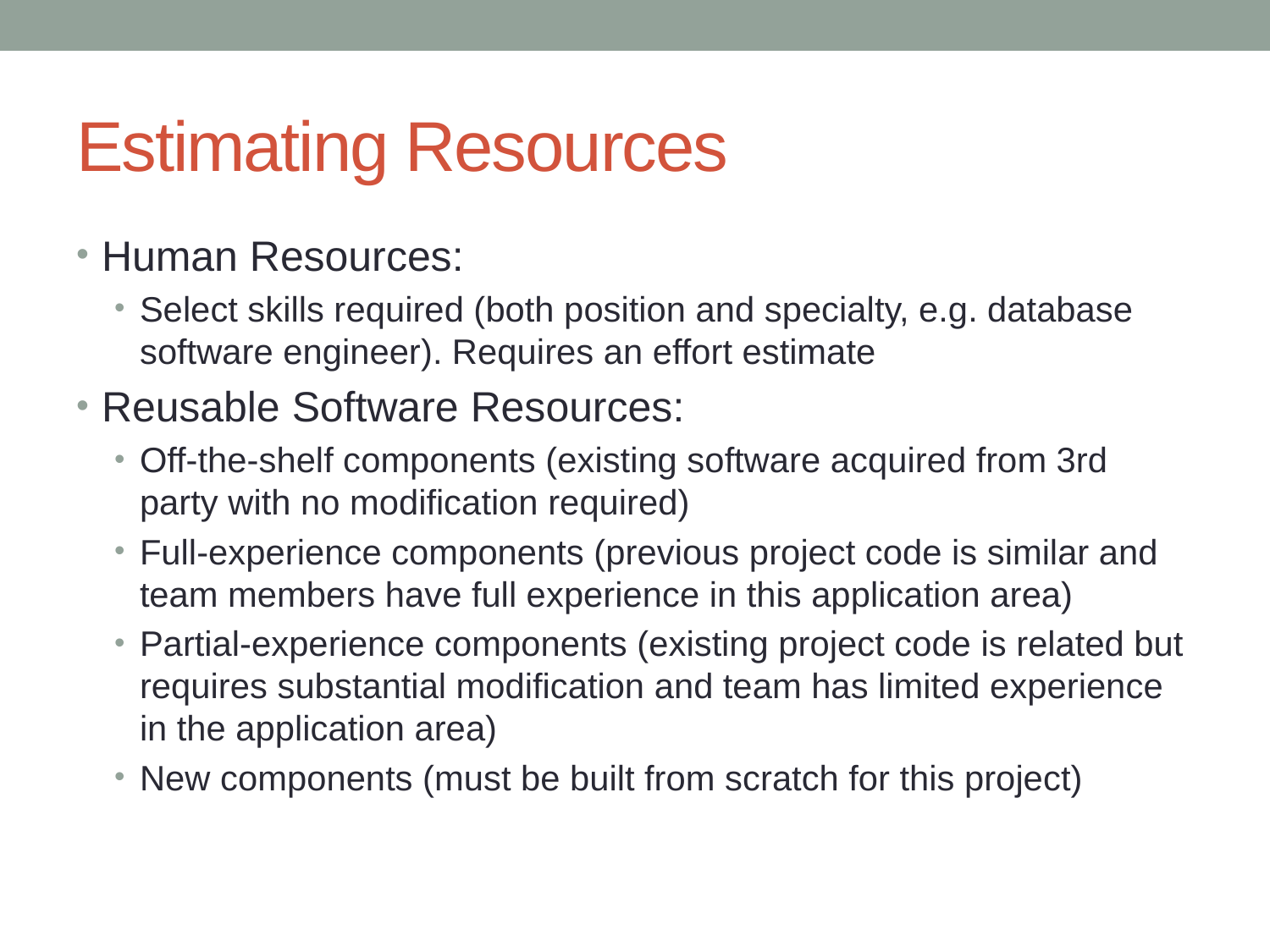

# Estimating Resources
Human Resources:
Select skills required (both position and specialty, e.g. database software engineer). Requires an effort estimate
Reusable Software Resources:
Off-the-shelf components (existing software acquired from 3rd party with no modification required)
Full-experience components (previous project code is similar and team members have full experience in this application area)
Partial-experience components (existing project code is related but requires substantial modification and team has limited experience in the application area)
New components (must be built from scratch for this project)